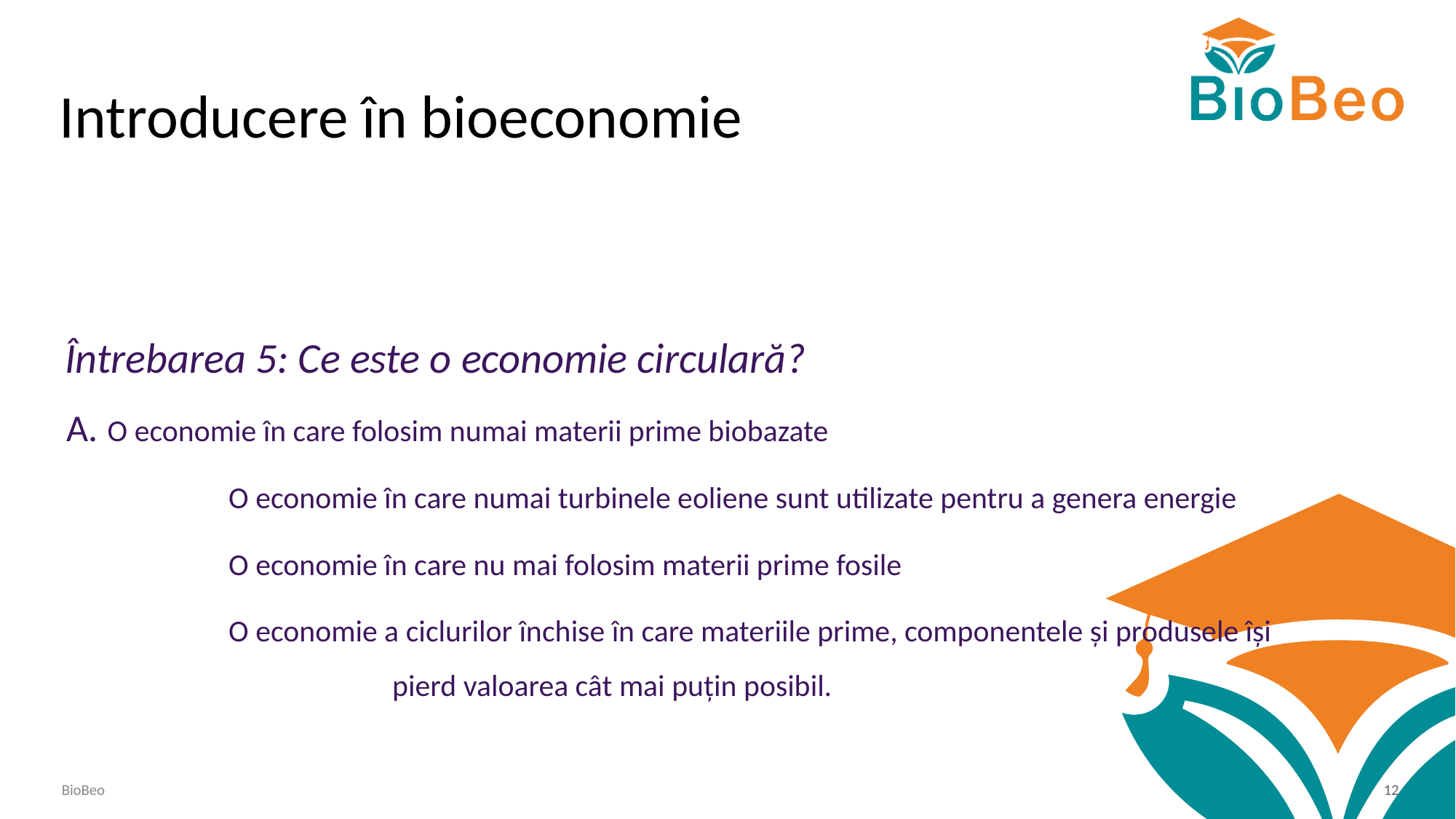

# Introducere în bioeconomie
Întrebarea 5: Ce este o economie circulară?
O economie în care folosim numai materii prime biobazate
O economie în care numai turbinele eoliene sunt utilizate pentru a genera energie
O economie în care nu mai folosim materii prime fosile
O economie a ciclurilor închise în care materiile prime, componentele și produsele își 			pierd valoarea cât mai puțin posibil.
BioBeo
12